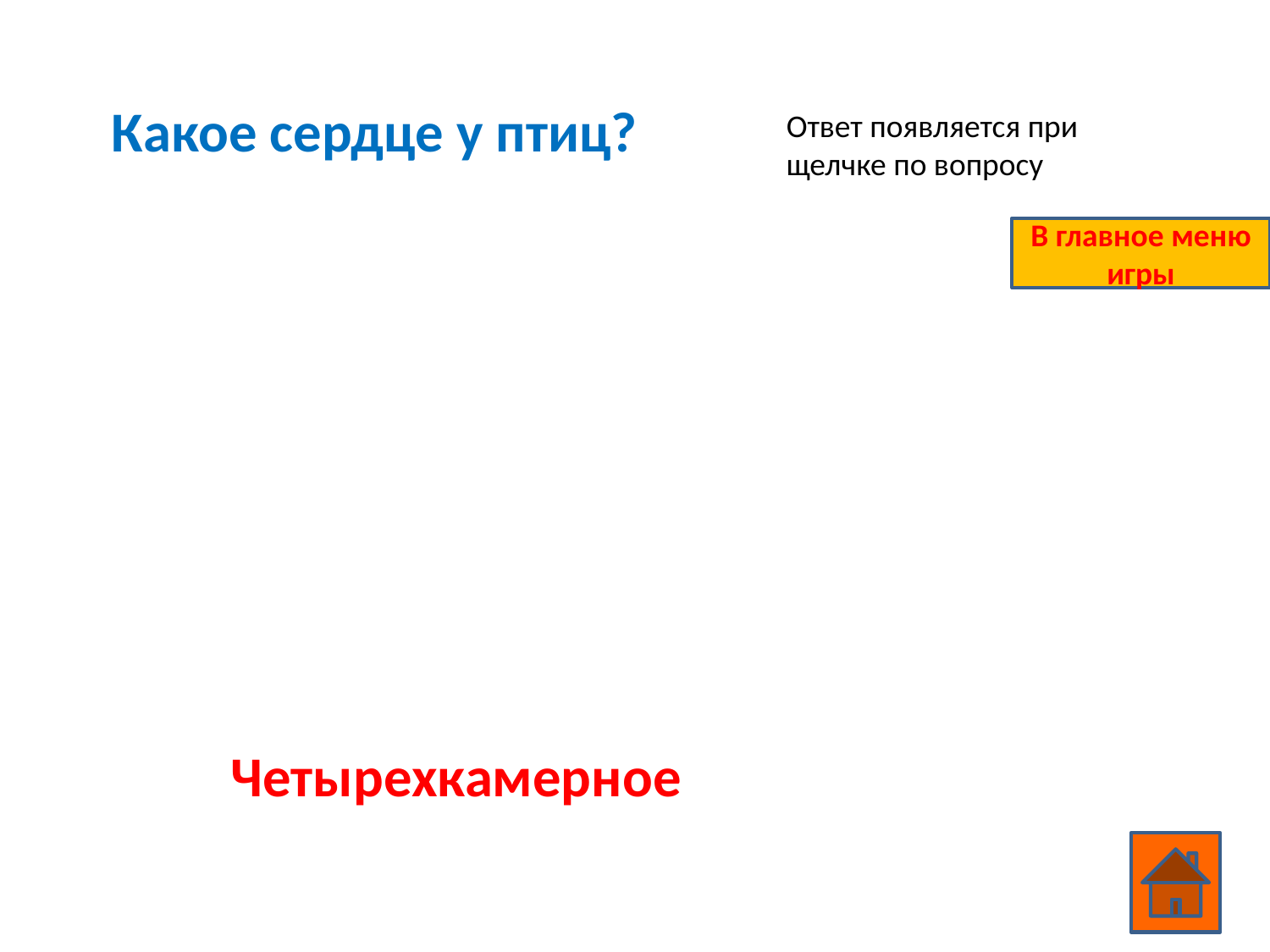

Какое сердце у птиц?
Ответ появляется при щелчке по вопросу
В главное меню игры
Четырехкамерное